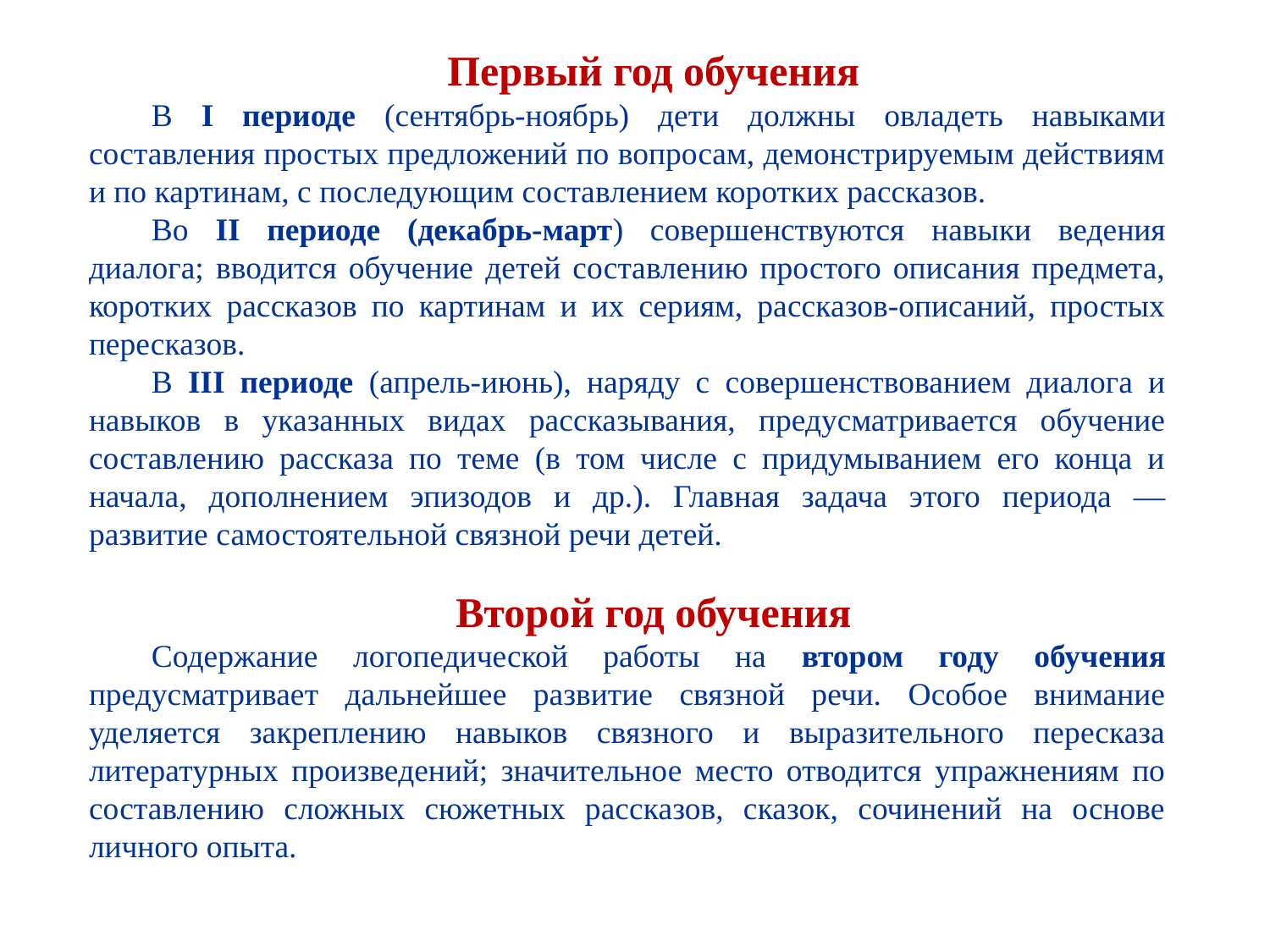

Первый год обучения
В I периоде (сентябрь-ноябрь) дети должны овладеть навыками составления простых предложений по вопросам, демонстрируемым действиям и по картинам, с последующим составлением коротких рассказов.
Во II периоде (декабрь-март) совершенствуются навыки ведения диалога; вводится обучение детей составлению простого описания предмета, коротких рассказов по картинам и их сериям, рассказов-описаний, простых пересказов.
В III периоде (апрель-июнь), наряду с совершенствованием диалога и навыков в указанных видах рассказывания, предусматривается обучение составлению рассказа по теме (в том числе с придумыванием его конца и начала, дополнением эпизодов и др.). Главная задача этого периода — развитие самостоятельной связной речи детей.

Второй год обучения
Содержание логопедической работы на втором году обучения предусматривает дальнейшее развитие связной речи. Особое внимание уделяется закреплению навыков связного и выразительного пересказа литературных произведений; значительное место отводится упражнениям по составлению сложных сюжетных рассказов, сказок, сочинений на основе личного опыта.